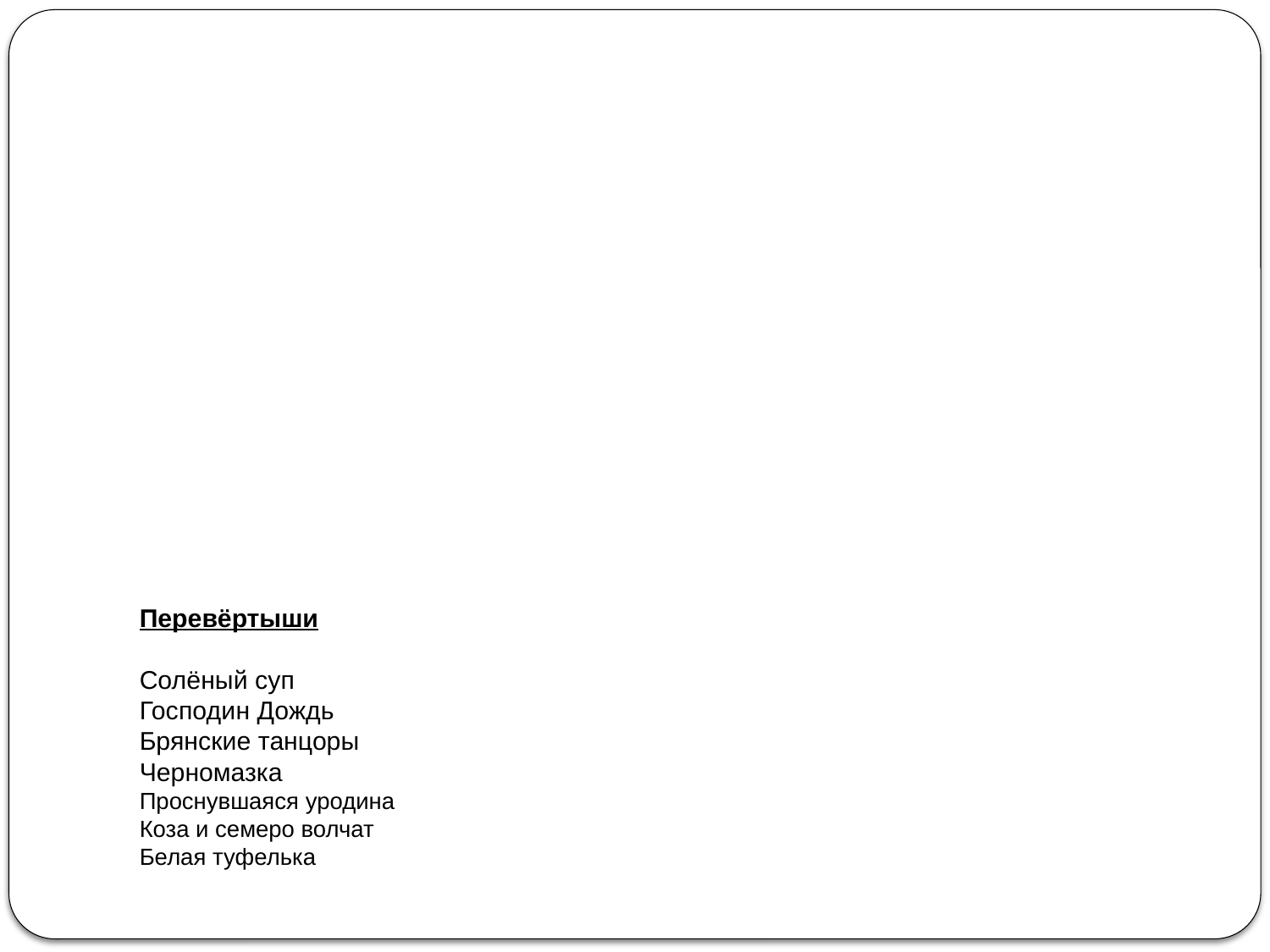

# Перевёртыши Солёный суп Господин Дождь Брянские танцоры Черномазка Проснувшаяся уродина Коза и семеро волчат Белая туфелька